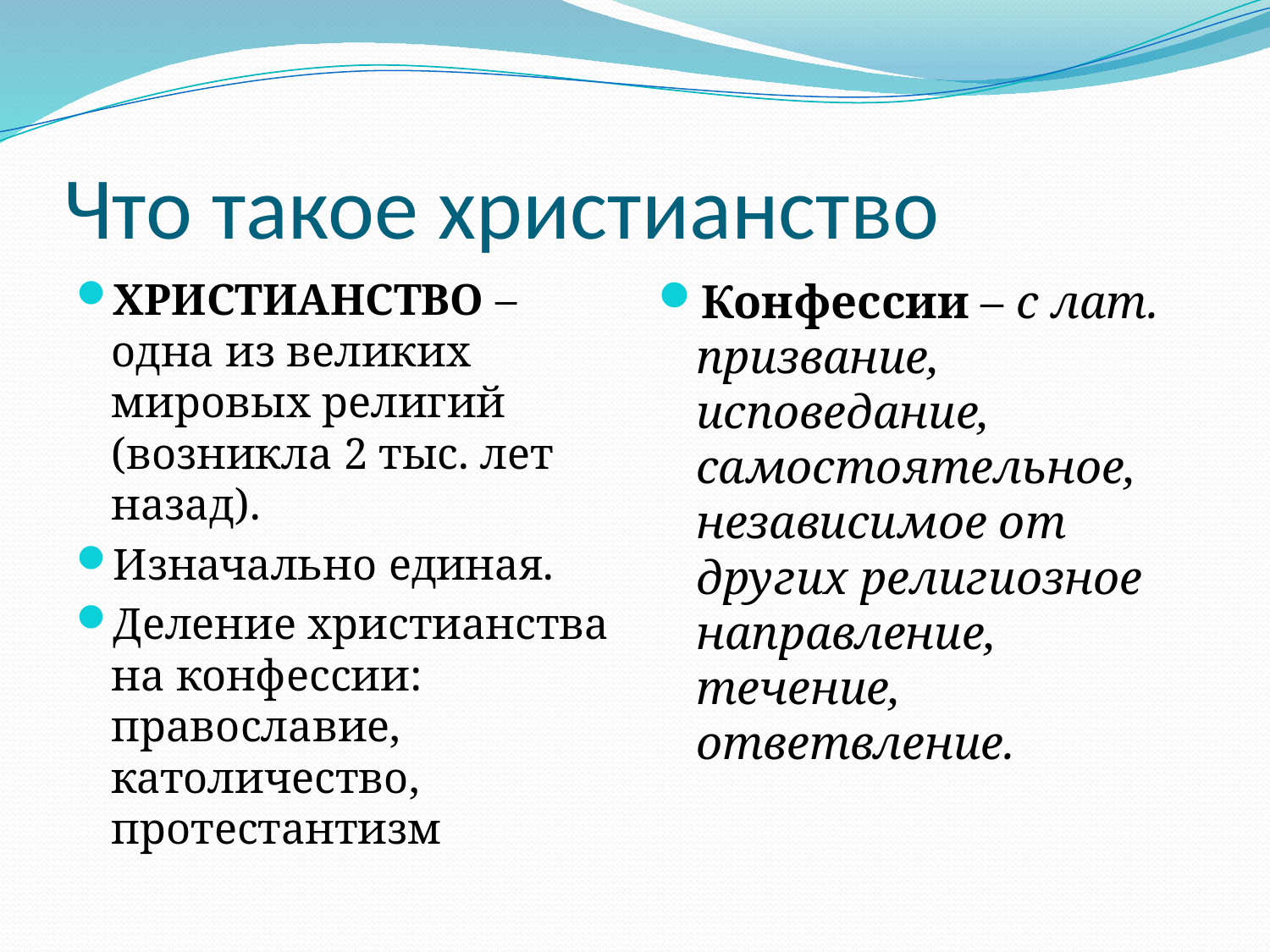

# Что такое христианство
ХРИСТИАНСТВО – одна из великих мировых религий (возникла 2 тыс. лет назад).
Изначально единая.
Деление христианства на конфессии: православие, католичество, протестантизм
Конфессии – с лат. призвание, исповедание, самостоятельное, независимое от других религиозное направление, течение, ответвление.